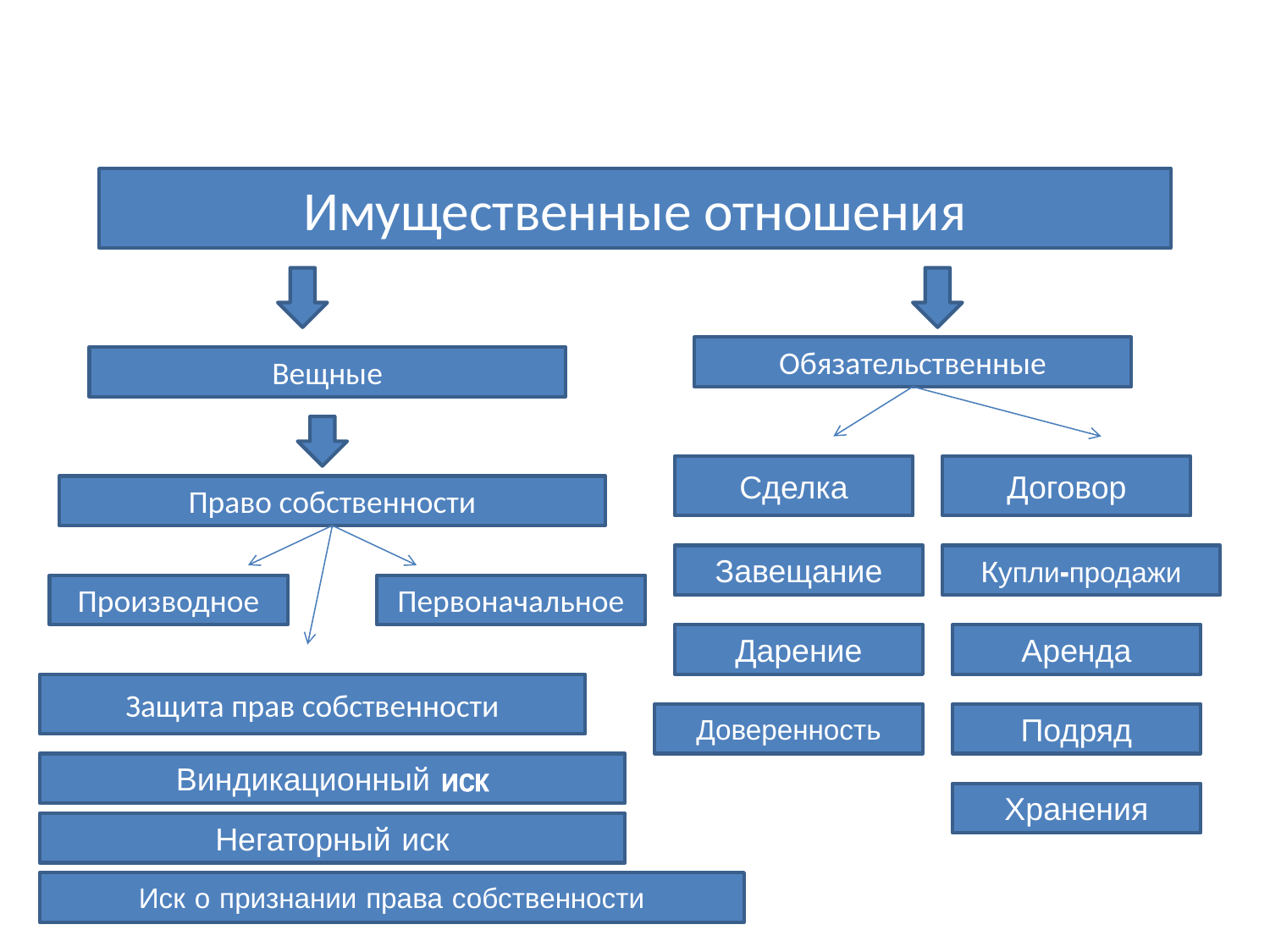

Имущественные отношения

Обязательственные
Вещные

Сделка
Договор
Право собственности
Завещание
Купли-продажи
Производное
Первоначальное
Дарение
Аренда
Защита прав собственности
Доверенность
Подряд
Виндикационный иск
Хранения
Негаторный иск
Иск о признании права собственности